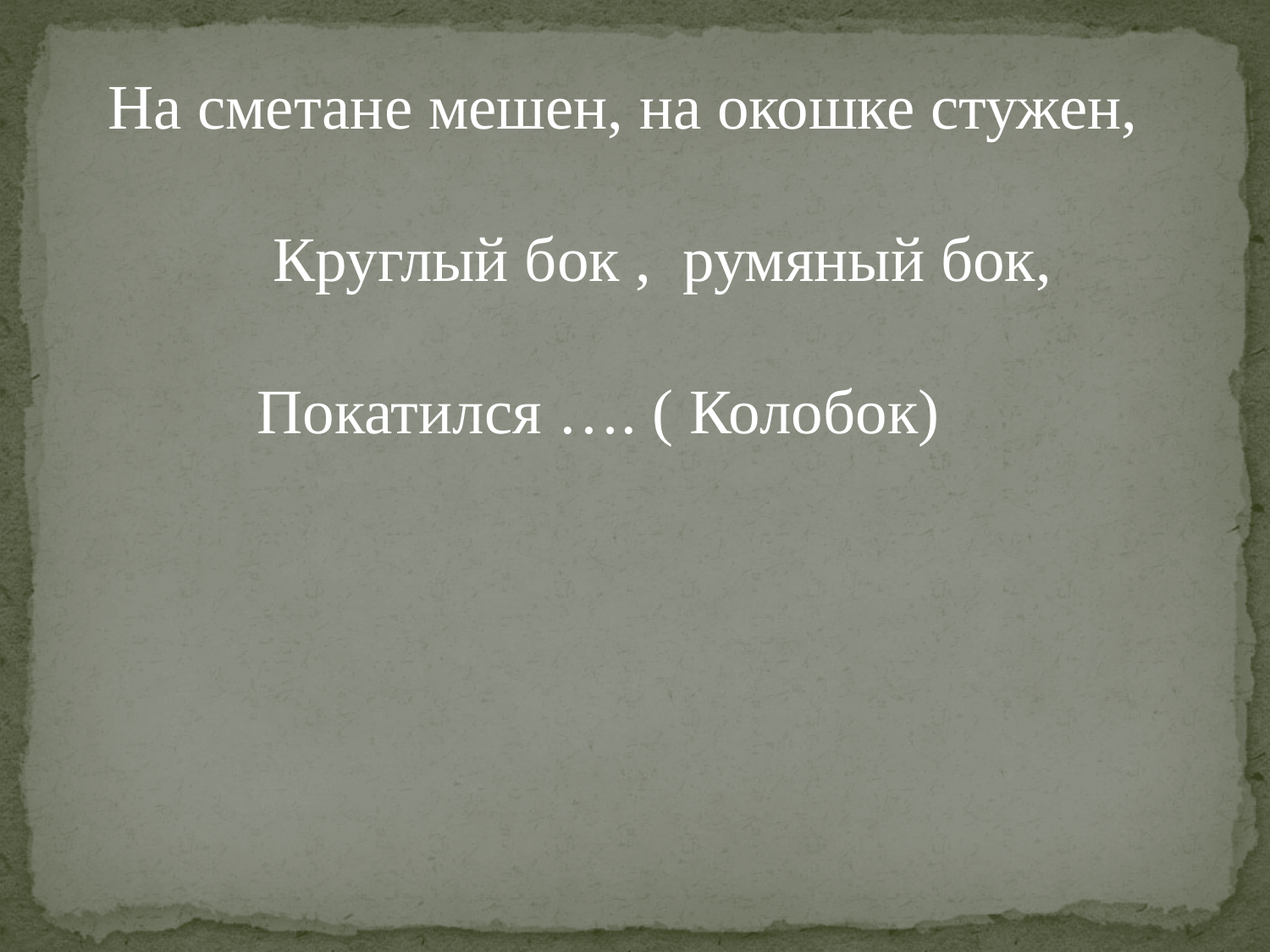

#
  На сметане мешен, на окошке стужен,                                                                                   Круглый бок ,  румяный бок,                                                                                       Покатился …. ( Колобок)